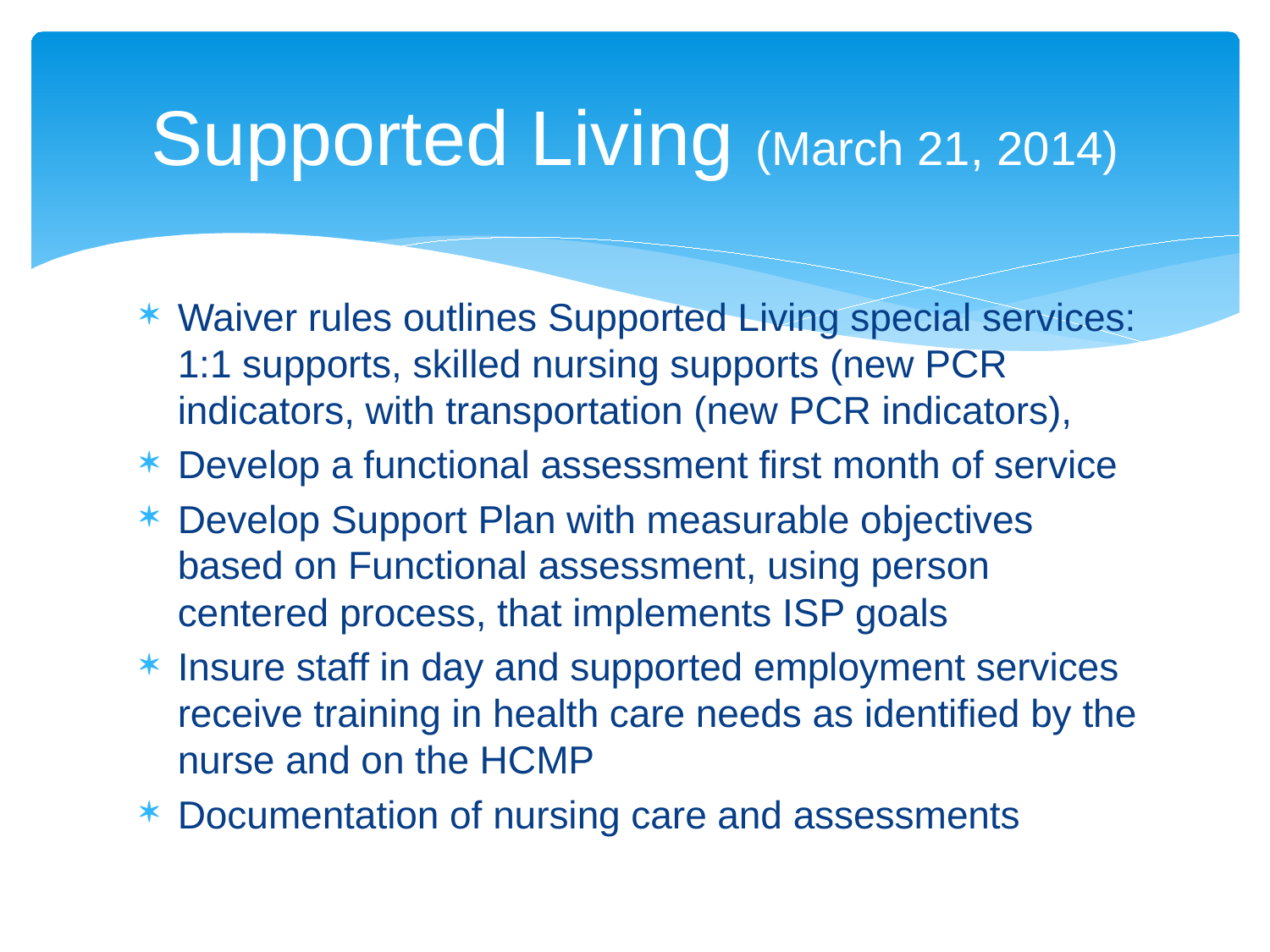

# Supported Living (March 21, 2014)
Waiver rules outlines Supported Living special services: 1:1 supports, skilled nursing supports (new PCR indicators, with transportation (new PCR indicators),
Develop a functional assessment first month of service
Develop Support Plan with measurable objectives based on Functional assessment, using person centered process, that implements ISP goals
Insure staff in day and supported employment services receive training in health care needs as identified by the nurse and on the HCMP
Documentation of nursing care and assessments